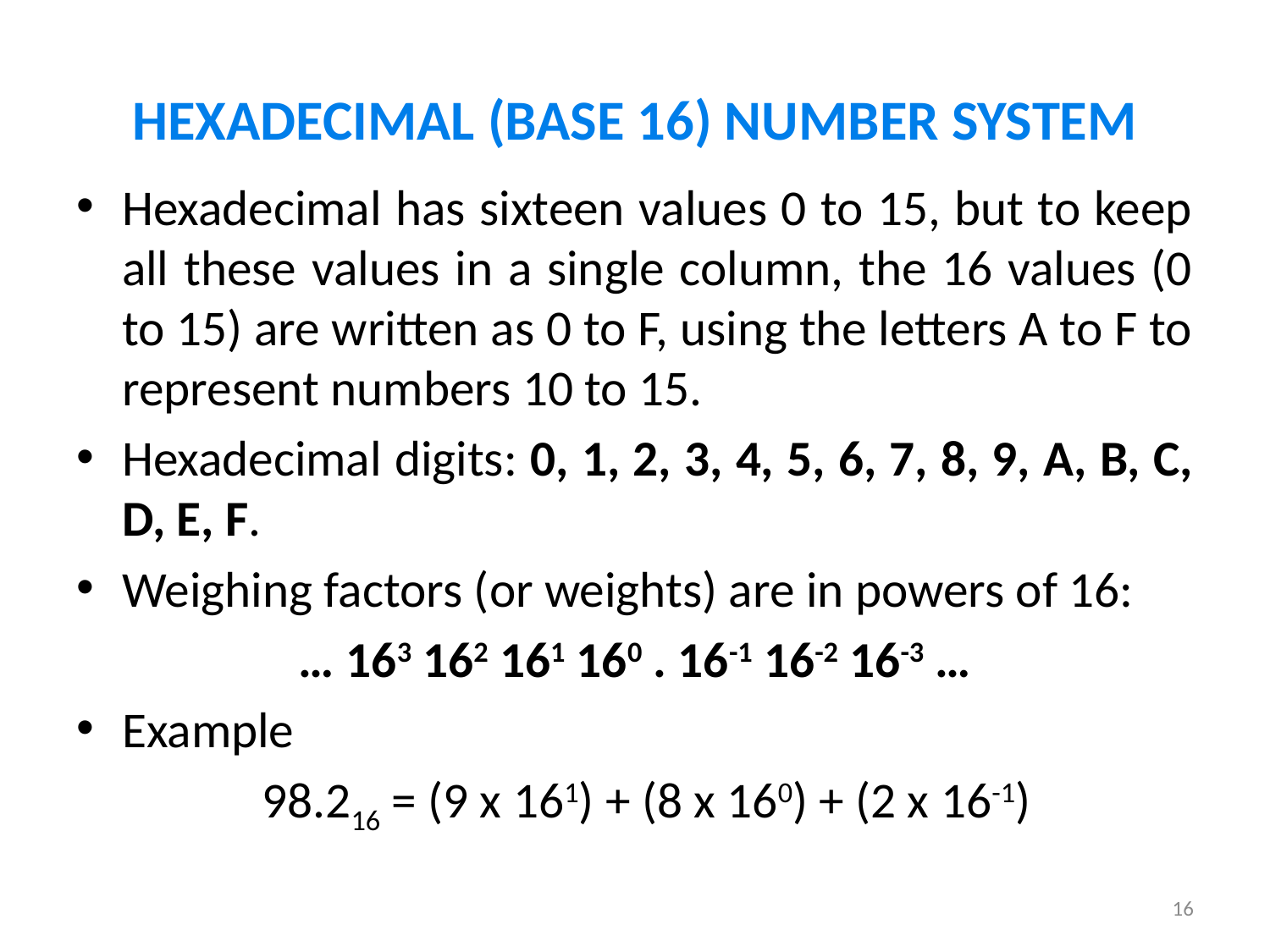

# HEXADECIMAL (BASE 16) NUMBER SYSTEM
Hexadecimal has sixteen values 0 to 15, but to keep all these values in a single column, the 16 values (0 to 15) are written as 0 to F, using the letters A to F to represent numbers 10 to 15.
Hexadecimal digits: 0, 1, 2, 3, 4, 5, 6, 7, 8, 9, A, B, C, D, E, F.
Weighing factors (or weights) are in powers of 16:
… 163 162 161 160 . 16-1 16-2 16-3 …
Example
  98.216 = (9 x 161) + (8 x 160) + (2 x 16-1)

16